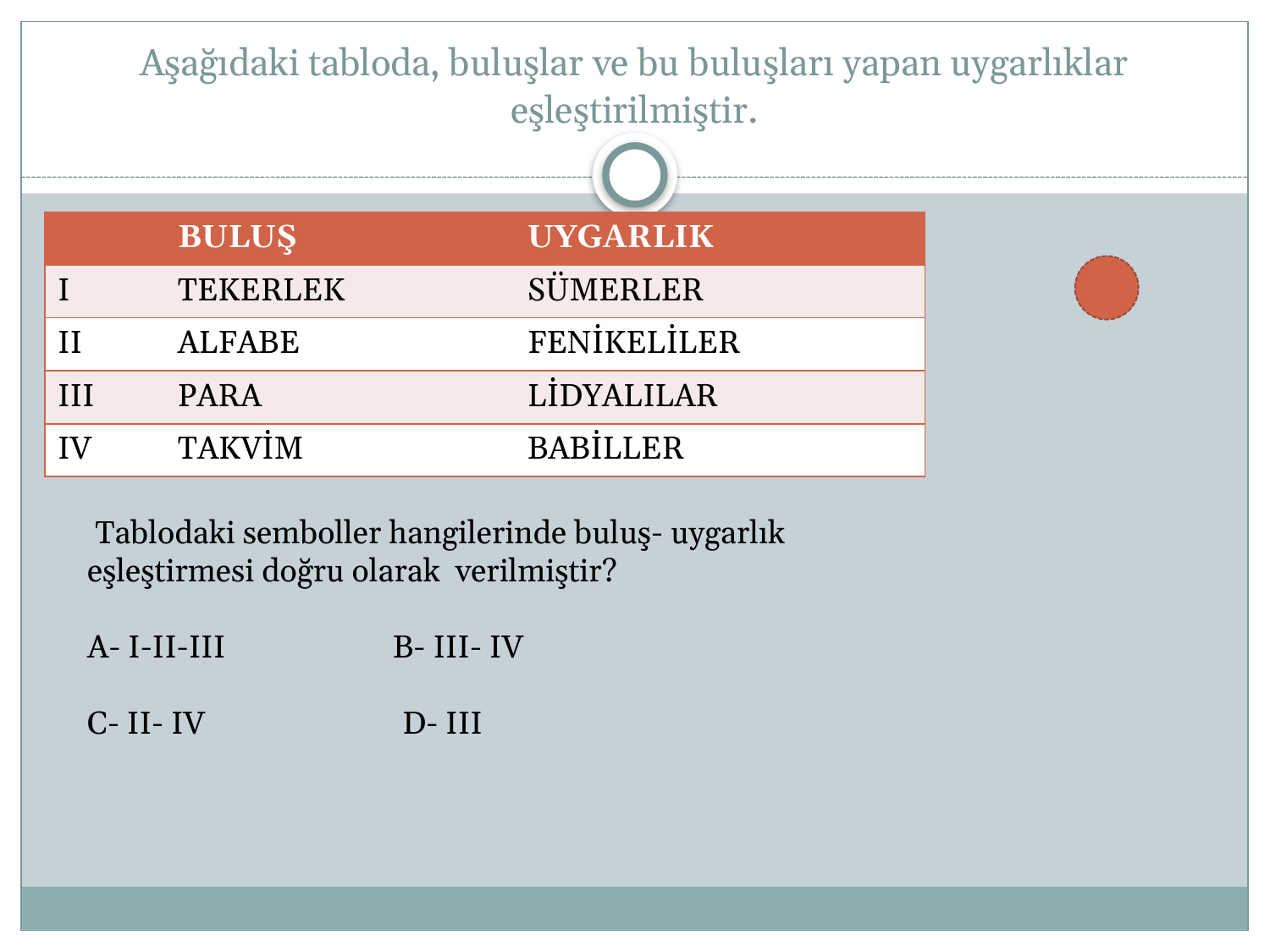

# Aşağıdaki tabloda, buluşlar ve bu buluşları yapan uygarlıklar eşleştirilmiştir.
|  | BULUŞ | UYGARLIK |
| --- | --- | --- |
| I | TEKERLEK | SÜMERLER |
| II | ALFABE | FENİKELİLER |
| III | PARA | LİDYALILAR |
| IV | TAKVİM | BABİLLER |

 Tablodaki semboller hangilerinde buluş- uygarlık eşleştirmesi doğru olarak  verilmiştir?

A- I-II-III                      B- III- IV

C- II- IV                          D- III